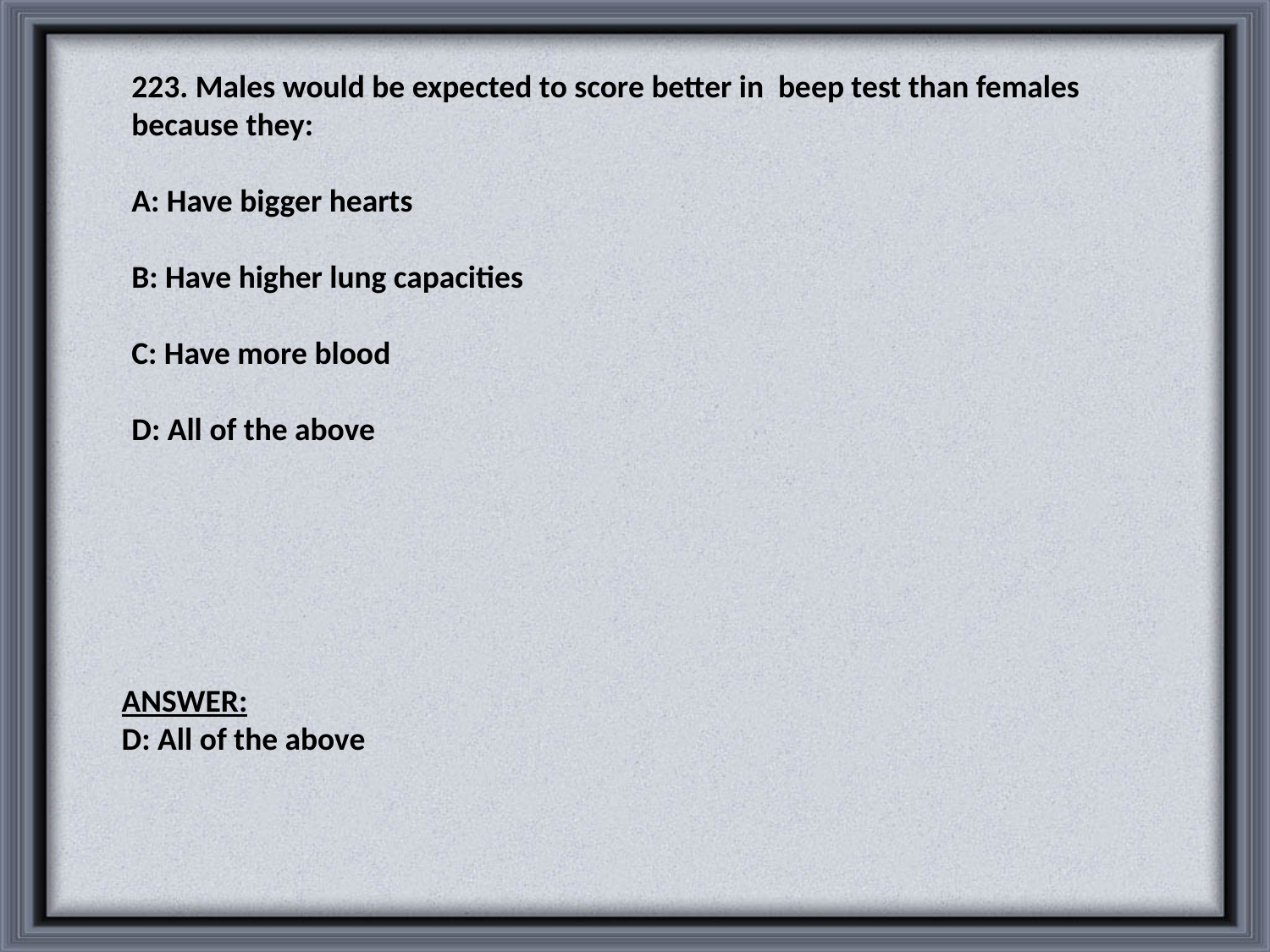

223. Males would be expected to score better in  beep test than females because they:

A: Have bigger hearts

B: Have higher lung capacities

C: Have more blood

D: All of the above

ANSWER:
D: All of the above